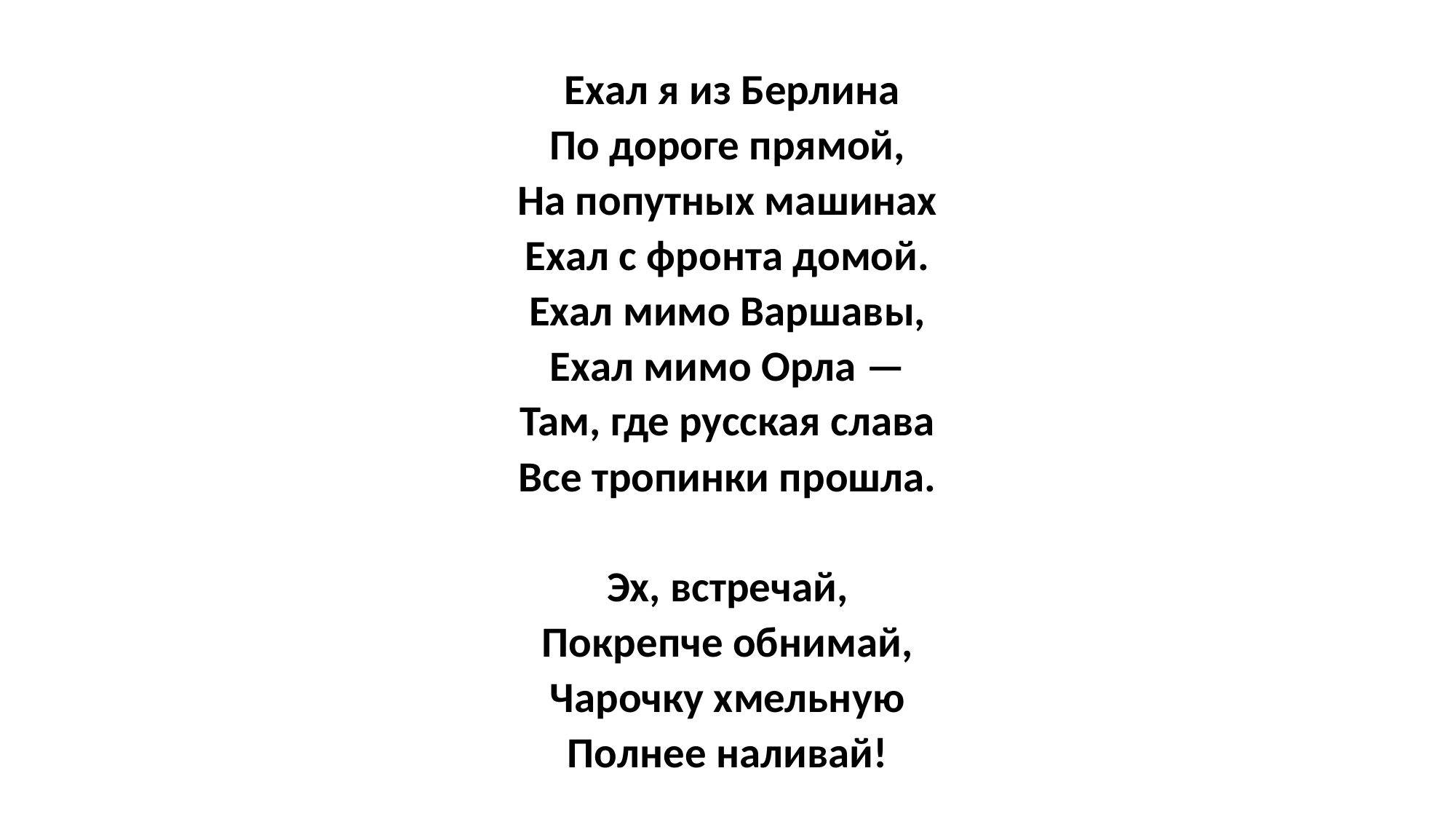

Ехал я из Берлина
По дороге прямой,
На попутных машинах
Ехал с фронта домой.
Ехал мимо Варшавы,
Ехал мимо Орла —
Там, где русская слава
Все тропинки прошла.

Эх, встречай,
Покрепче обнимай,
Чарочку хмельную
Полнее наливай!